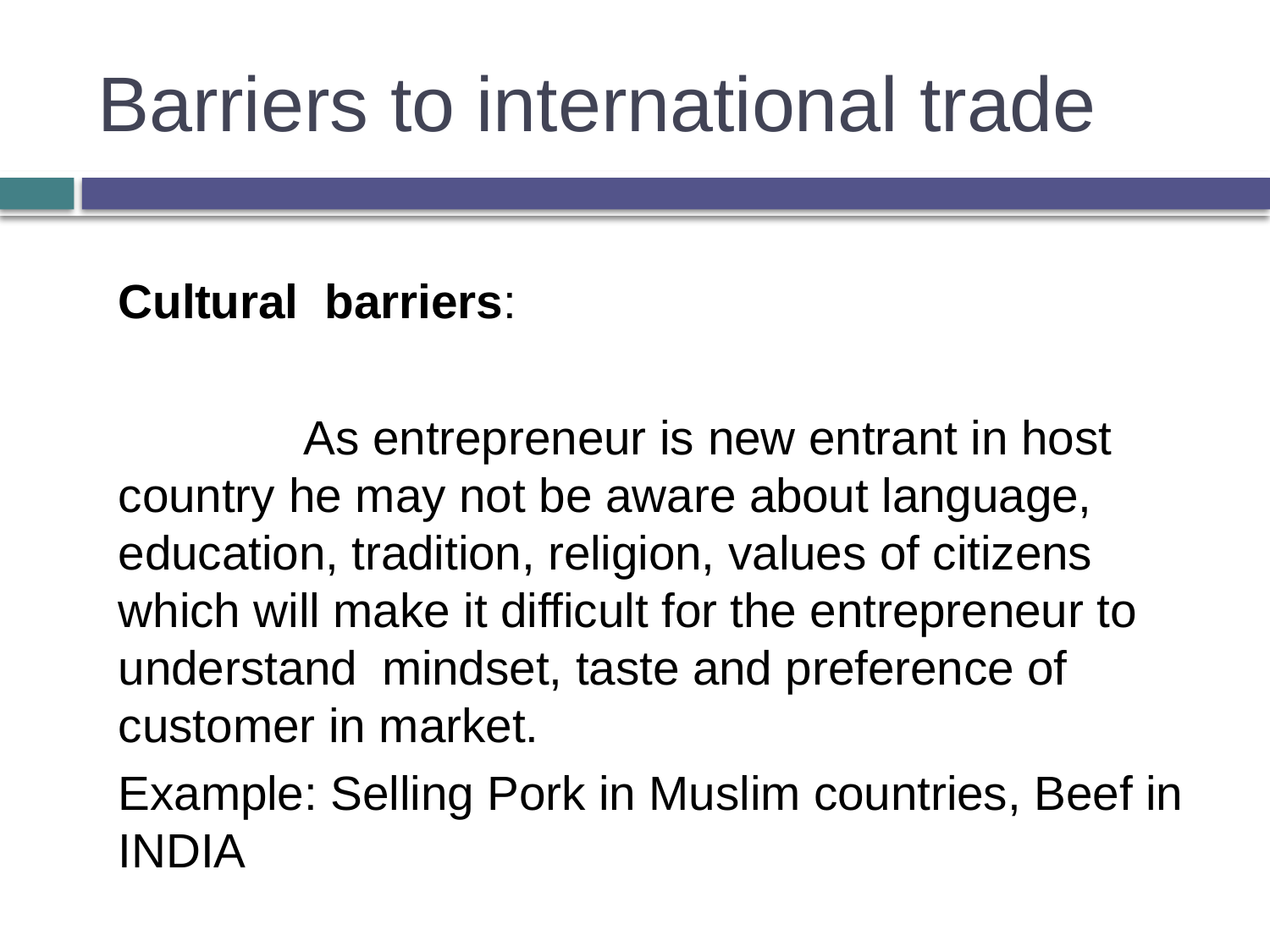

# Barriers to international trade
Cultural barriers:

              As entrepreneur is new entrant in host country he may not be aware about language, education, tradition, religion, values of citizens which will make it difficult for the entrepreneur to understand mindset, taste and preference of customer in market.
Example: Selling Pork in Muslim countries, Beef in INDIA